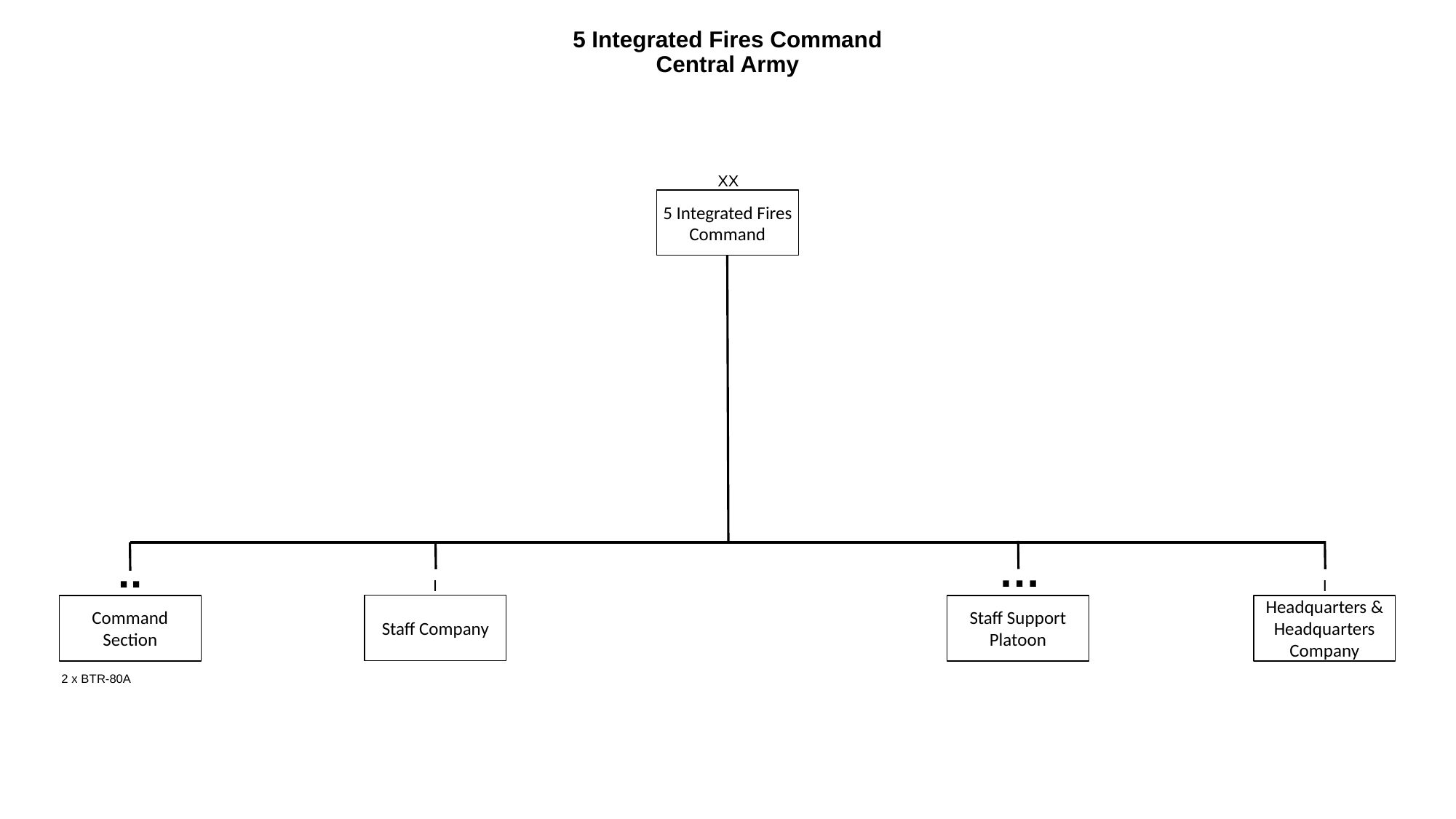

# 5 Integrated Fires Command Central Army
XX
5 Integrated Fires Command
…
..
I
I
Staff Company
Command
Section
Staff Support Platoon
Headquarters & Headquarters Company
2 x BTR-80A